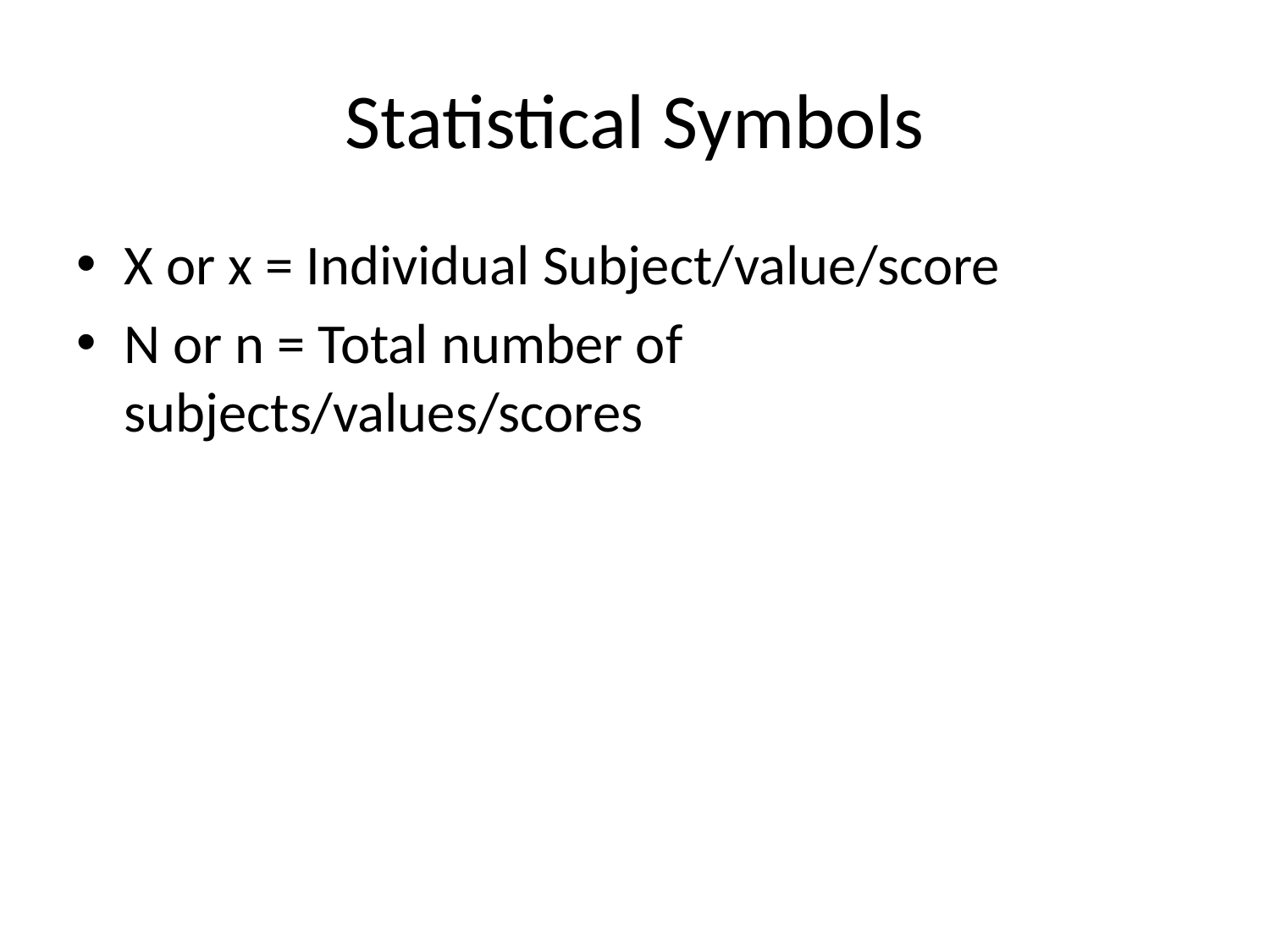

# Statistical Symbols
X or x = Individual Subject/value/score
N or n = Total number of subjects/values/scores